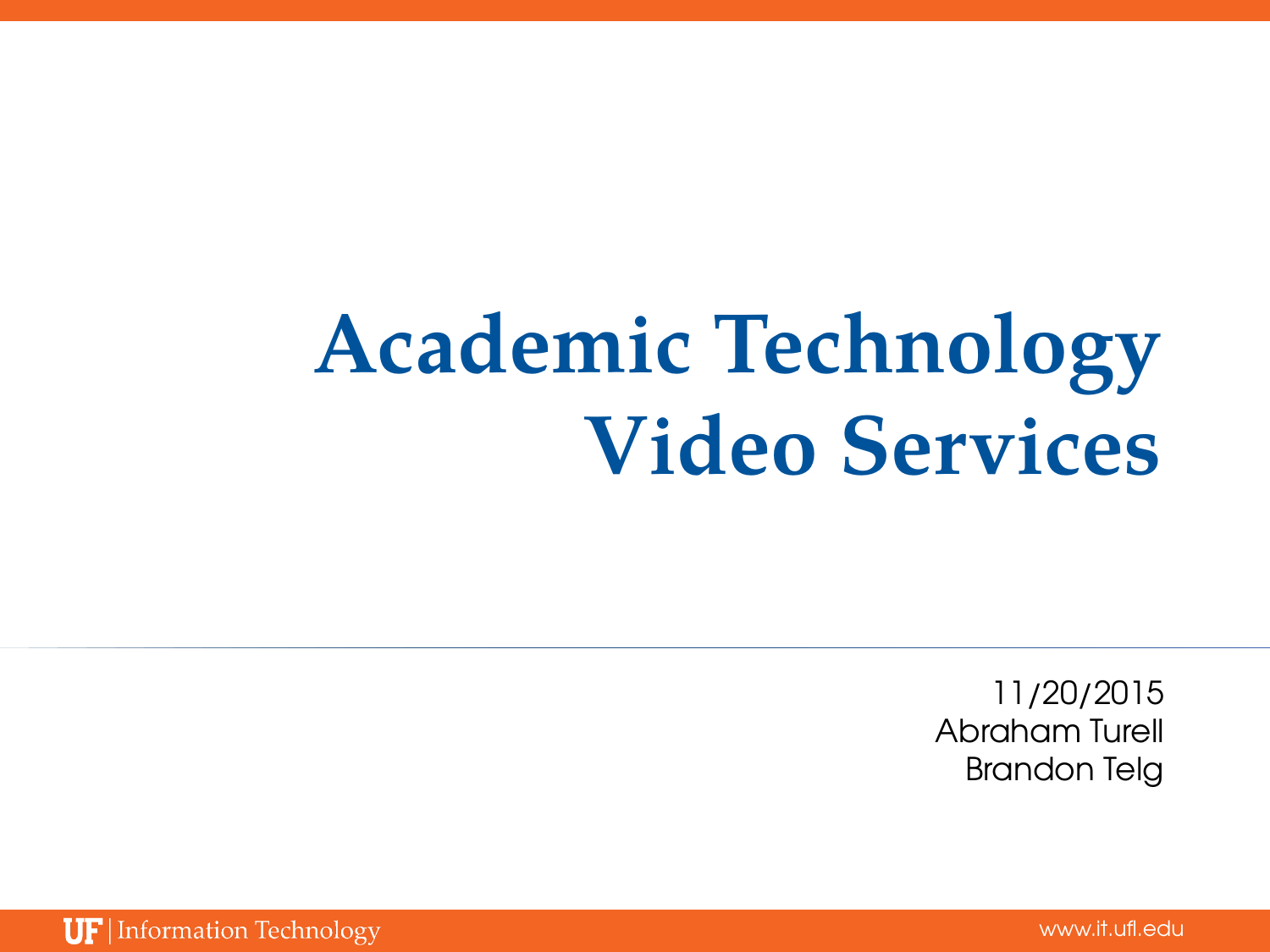

# Academic Technology Video Services
11/20/2015
Abraham Turell
Brandon Telg